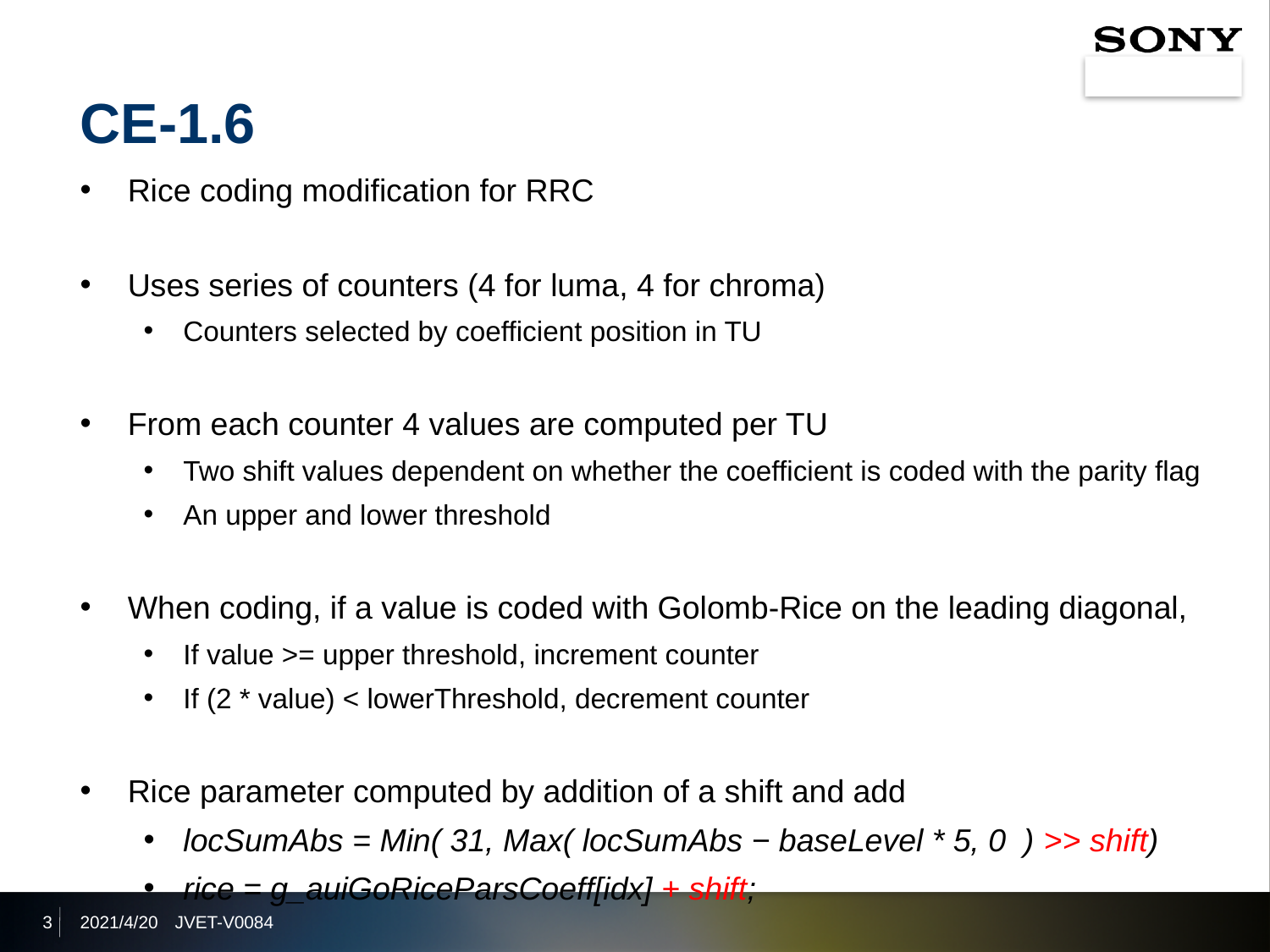

# CE-1.6
Rice coding modification for RRC

Uses series of counters (4 for luma, 4 for chroma)
Counters selected by coefficient position in TU

From each counter 4 values are computed per TU
Two shift values dependent on whether the coefficient is coded with the parity flag
An upper and lower threshold

When coding, if a value is coded with Golomb-Rice on the leading diagonal,
If value >= upper threshold, increment counter
If (2 * value) < lowerThreshold, decrement counter

Rice parameter computed by addition of a shift and add
locSumAbs = Min( 31, Max( locSumAbs − baseLevel * 5, 0  ) >> shift)
rice = g_auiGoRiceParsCoeff[idx] + shift;
3
2021/4/20
JVET-V0084